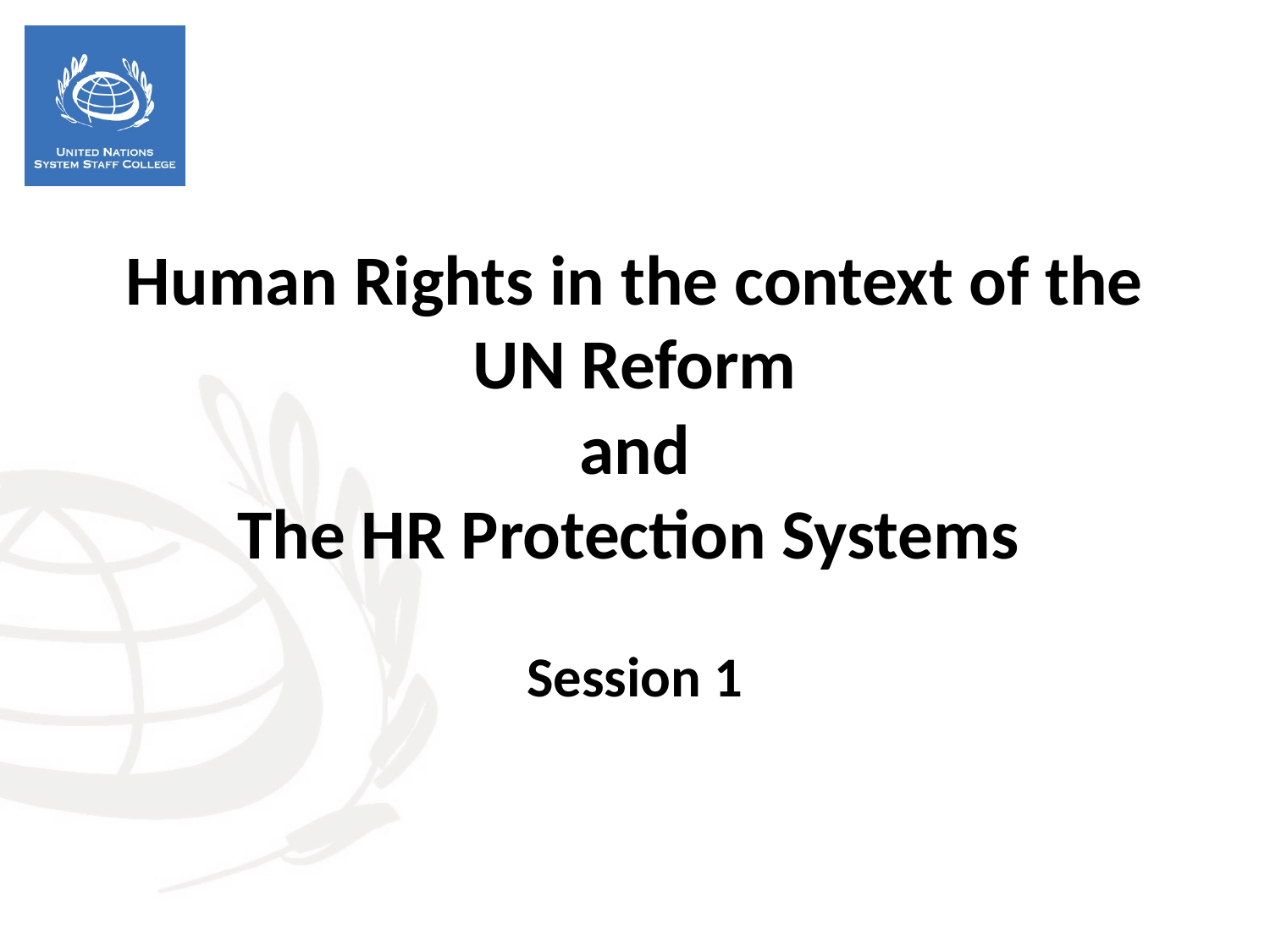

Human Rights in the context of the UN Reform
and
The HR Protection Systems
Session 1